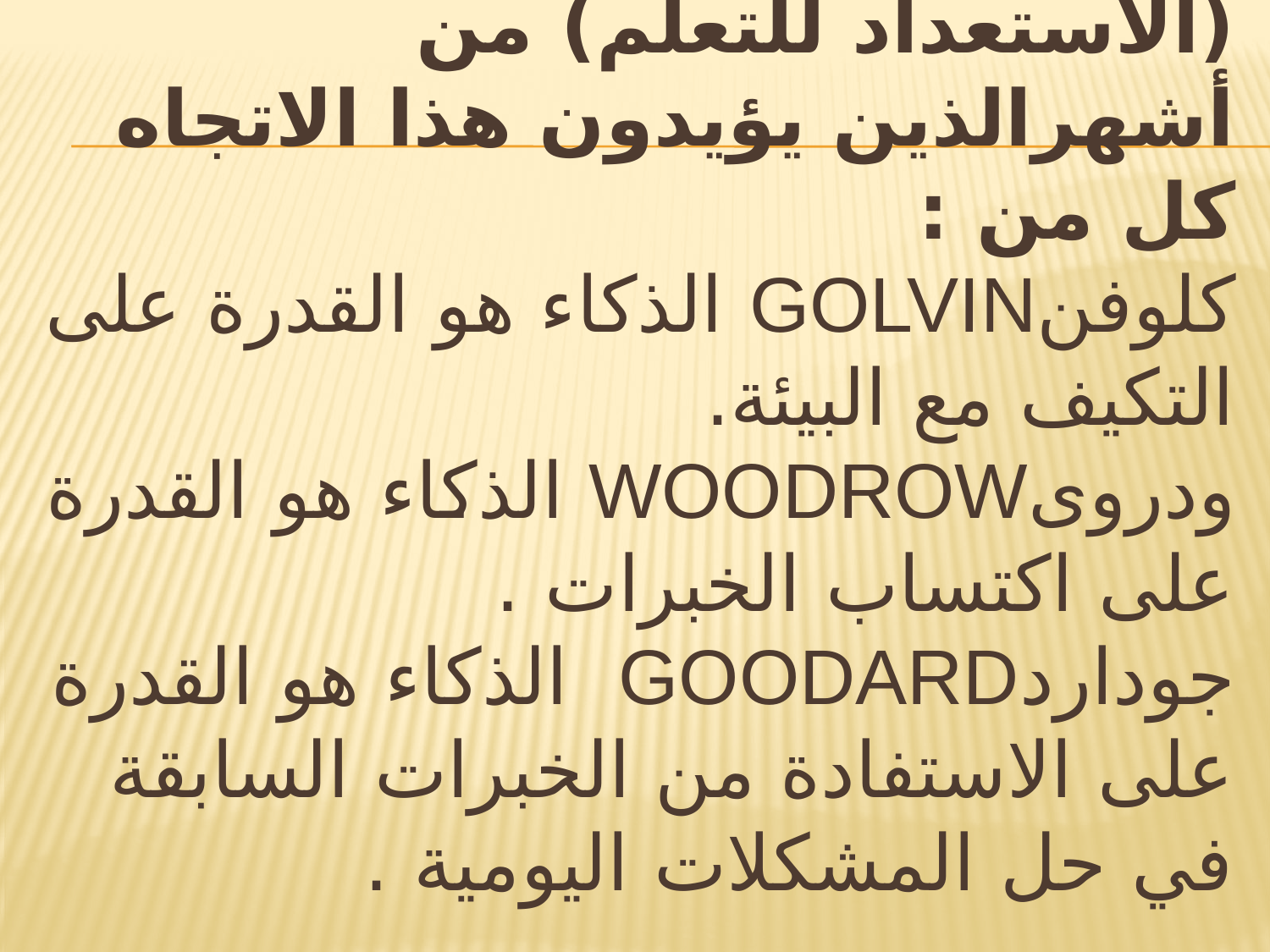

# ثانيا : اتجاه القدرة على التعلم (الاستعداد للتعلم) من أشهرالذين يؤيدون هذا الاتجاه كل من : كلوفنGOLVIN الذكاء هو القدرة على التكيف مع البيئة. ودروىWOODROW الذكاء هو القدرة على اكتساب الخبرات . جوداردgoodard  الذكاء هو القدرة على الاستفادة من الخبرات السابقة  في حل المشكلات اليومية .